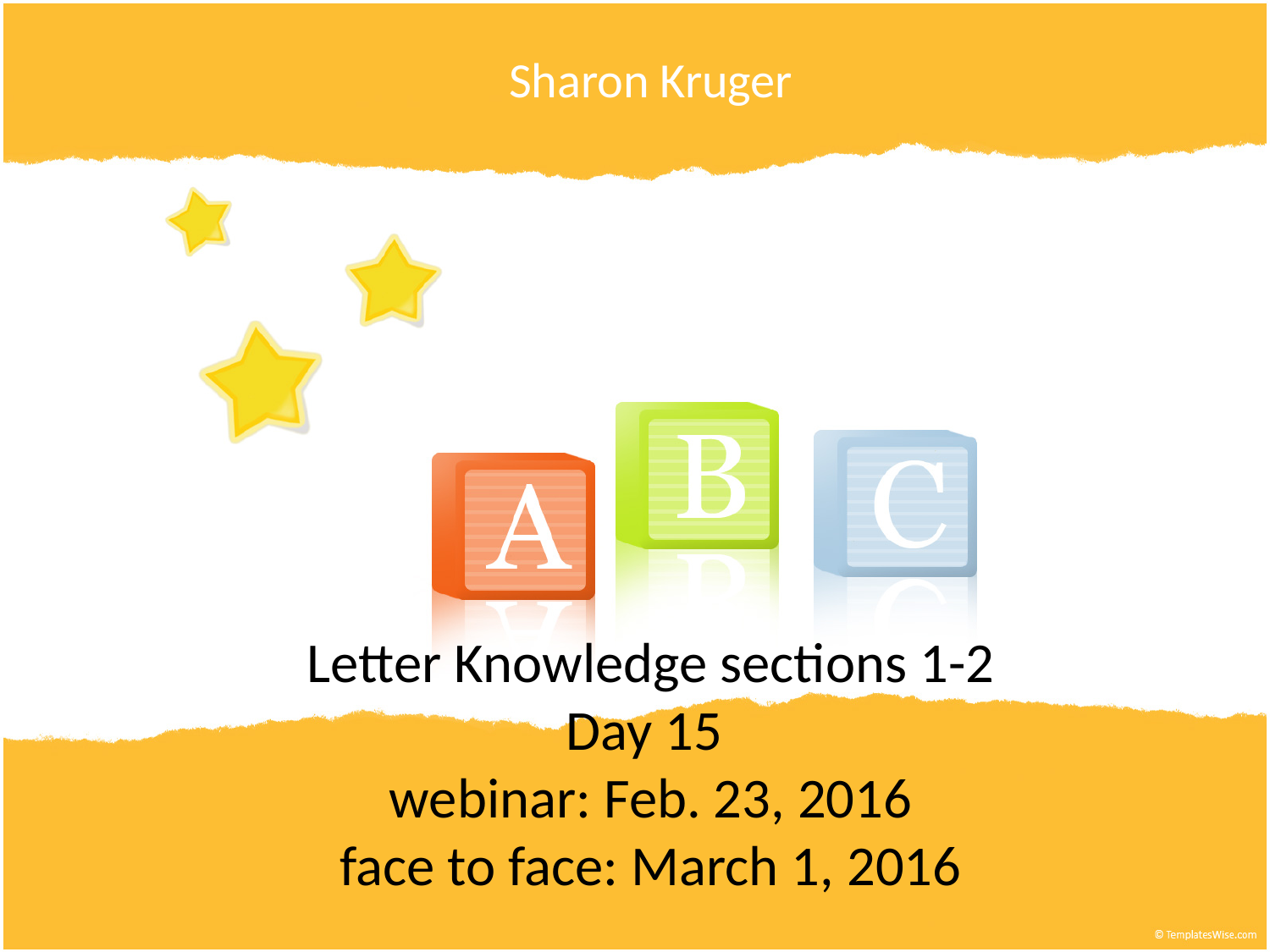

Sharon Kruger

# Letter Knowledge sections 1-2 Day 15 webinar: Feb. 23, 2016 face to face: March 1, 2016